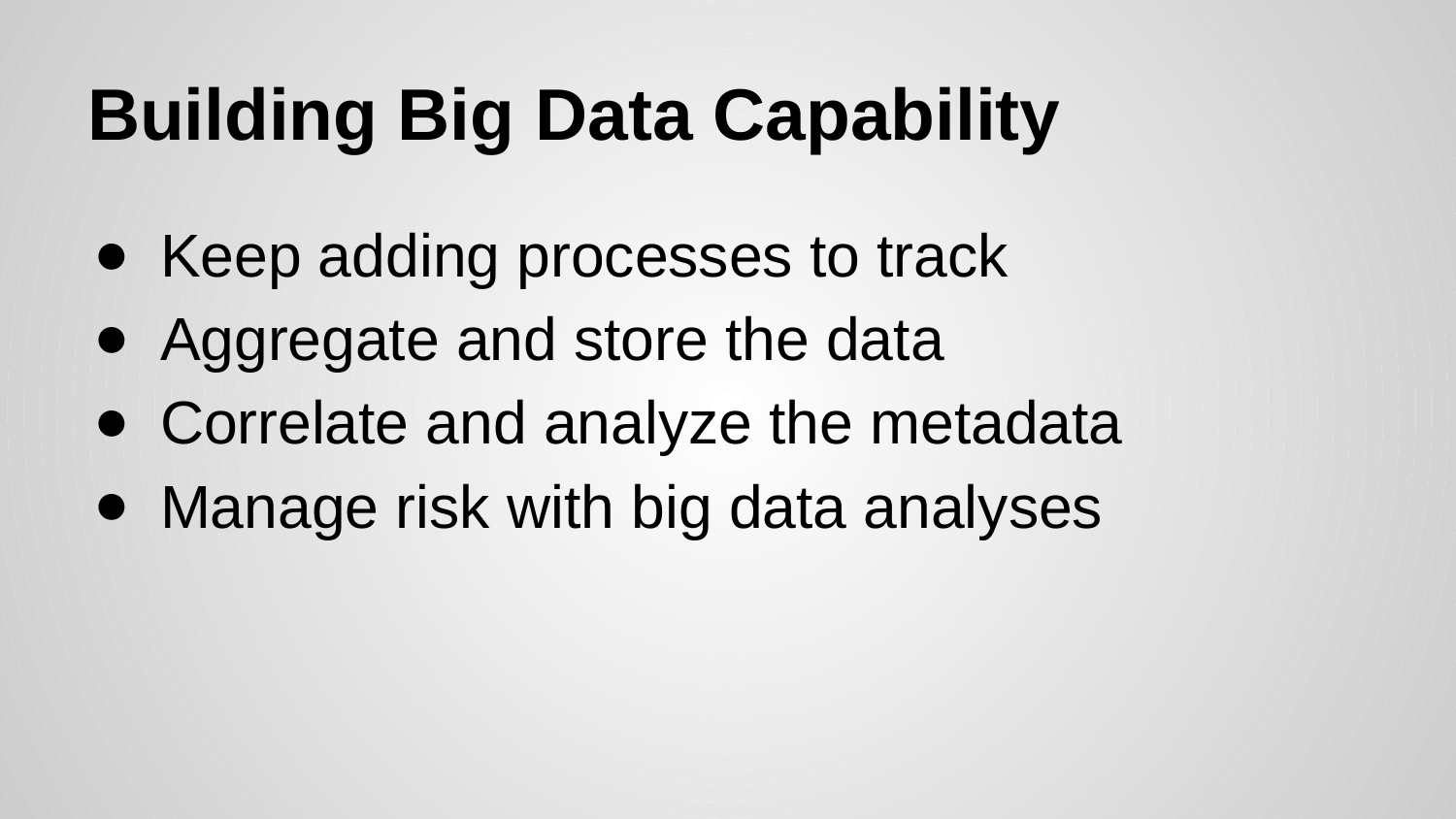

# Building Big Data Capability
Keep adding processes to track
Aggregate and store the data
Correlate and analyze the metadata
Manage risk with big data analyses